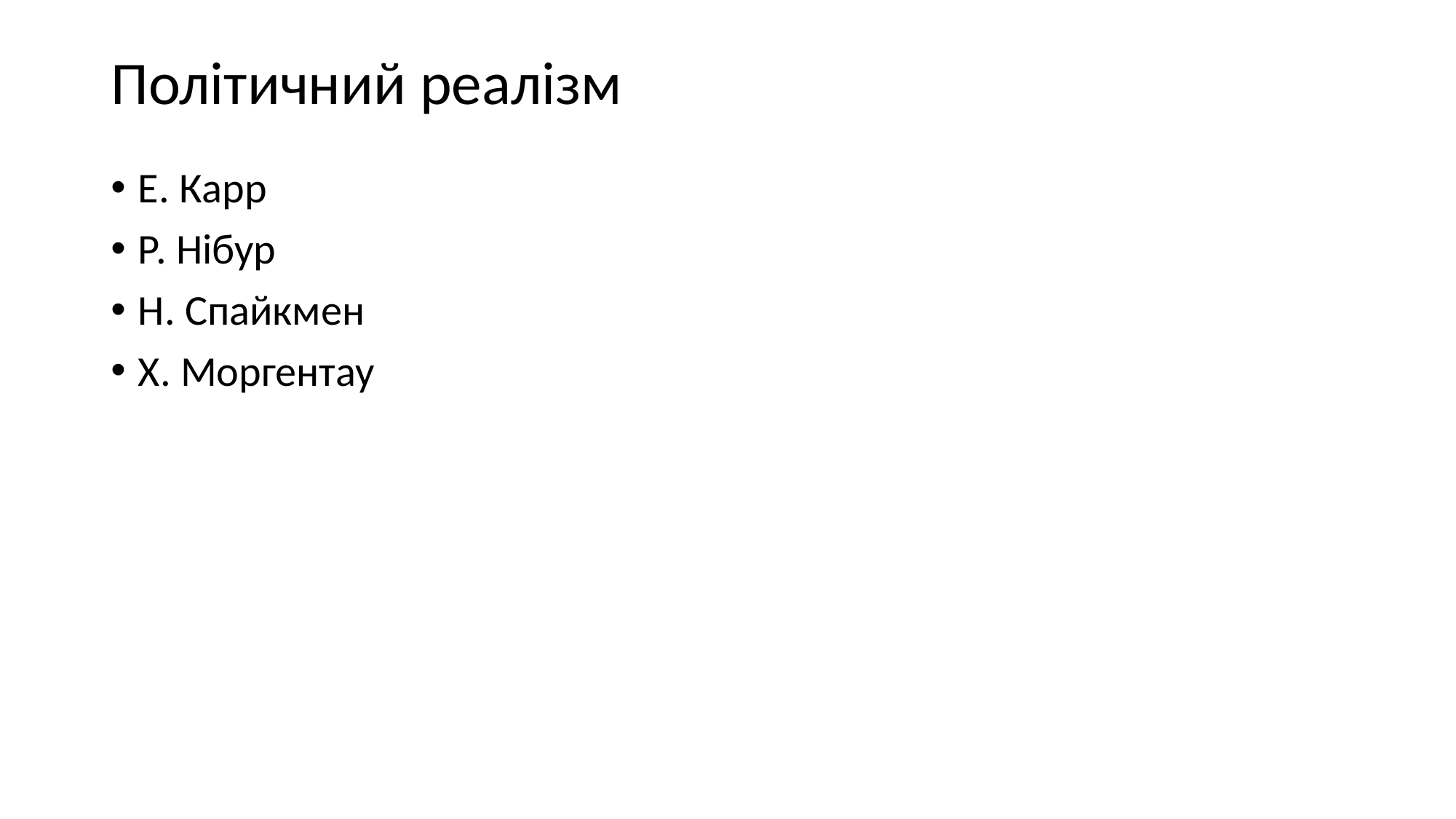

# Політичний реалізм
Е. Карр
Р. Нібур
Н. Спайкмен
Х. Моргентау